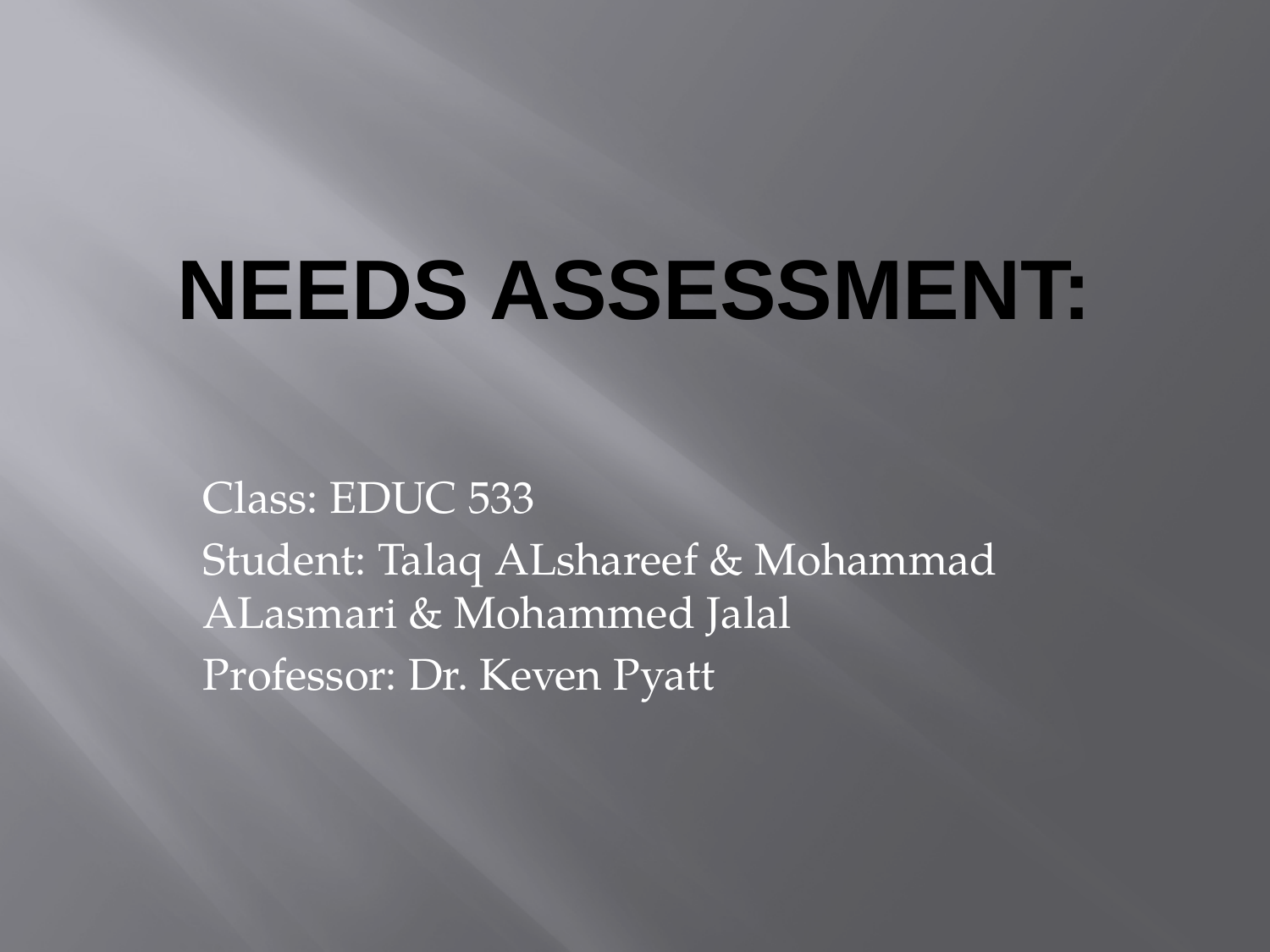

# Needs Assessment:
Class: EDUC 533
Student: Talaq ALshareef & Mohammad ALasmari & Mohammed Jalal
Professor: Dr. Keven Pyatt